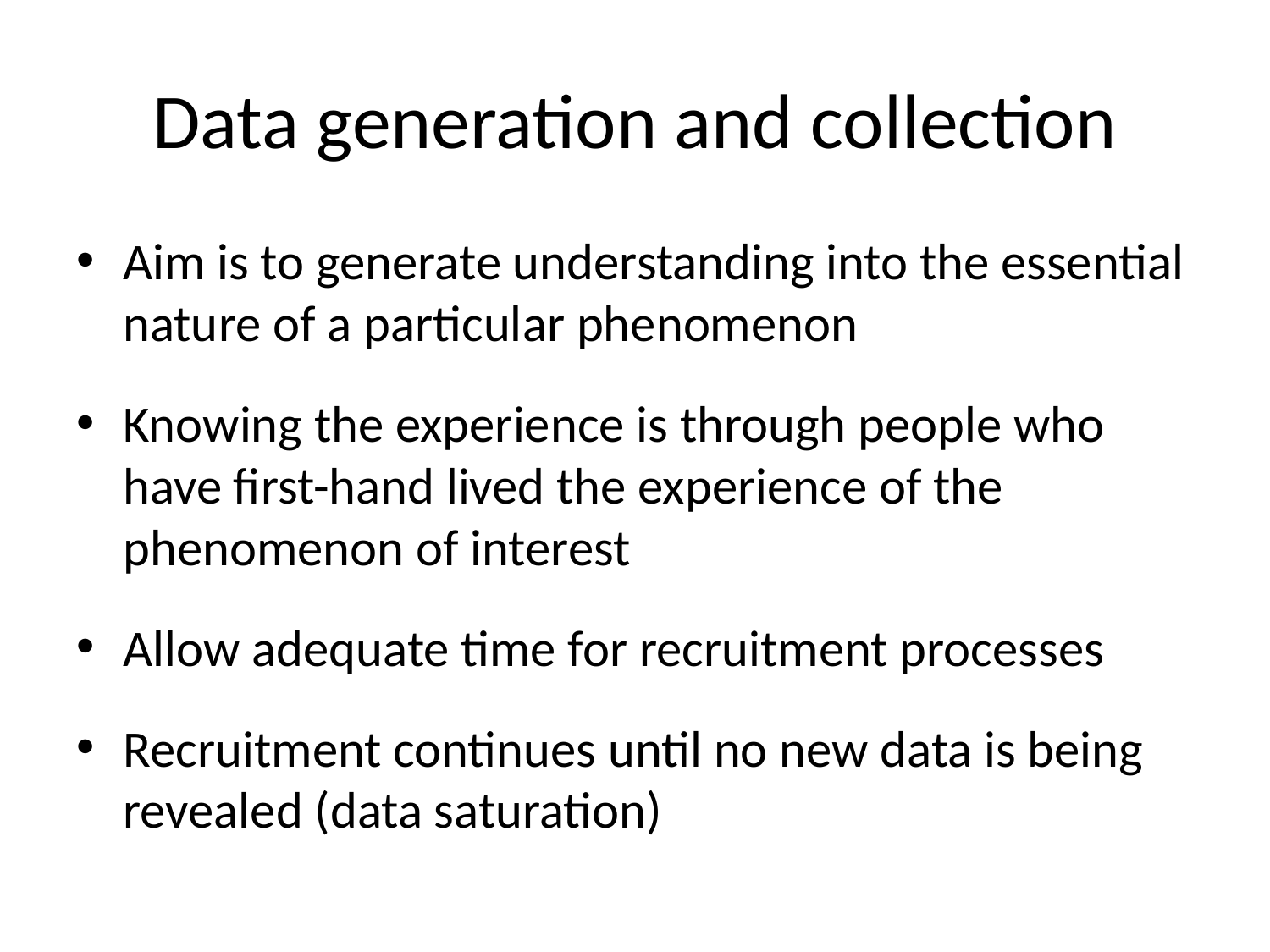

# Data generation and collection
Aim is to generate understanding into the essential nature of a particular phenomenon
Knowing the experience is through people who have first-hand lived the experience of the phenomenon of interest
Allow adequate time for recruitment processes
Recruitment continues until no new data is being revealed (data saturation)